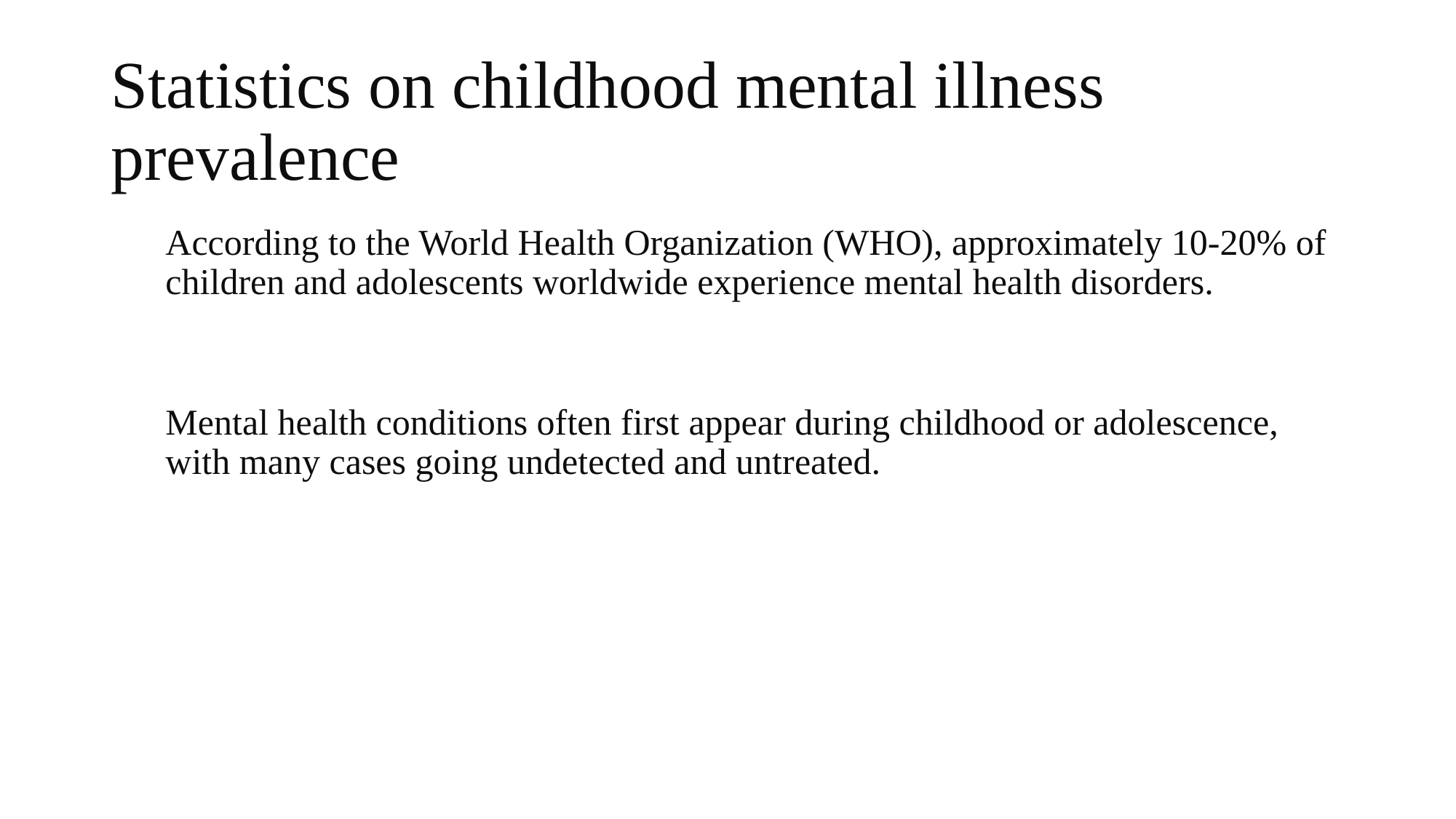

# Statistics on childhood mental illness prevalence
According to the World Health Organization (WHO), approximately 10-20% of children and adolescents worldwide experience mental health disorders.

Mental health conditions often first appear during childhood or adolescence, with many cases going undetected and untreated.